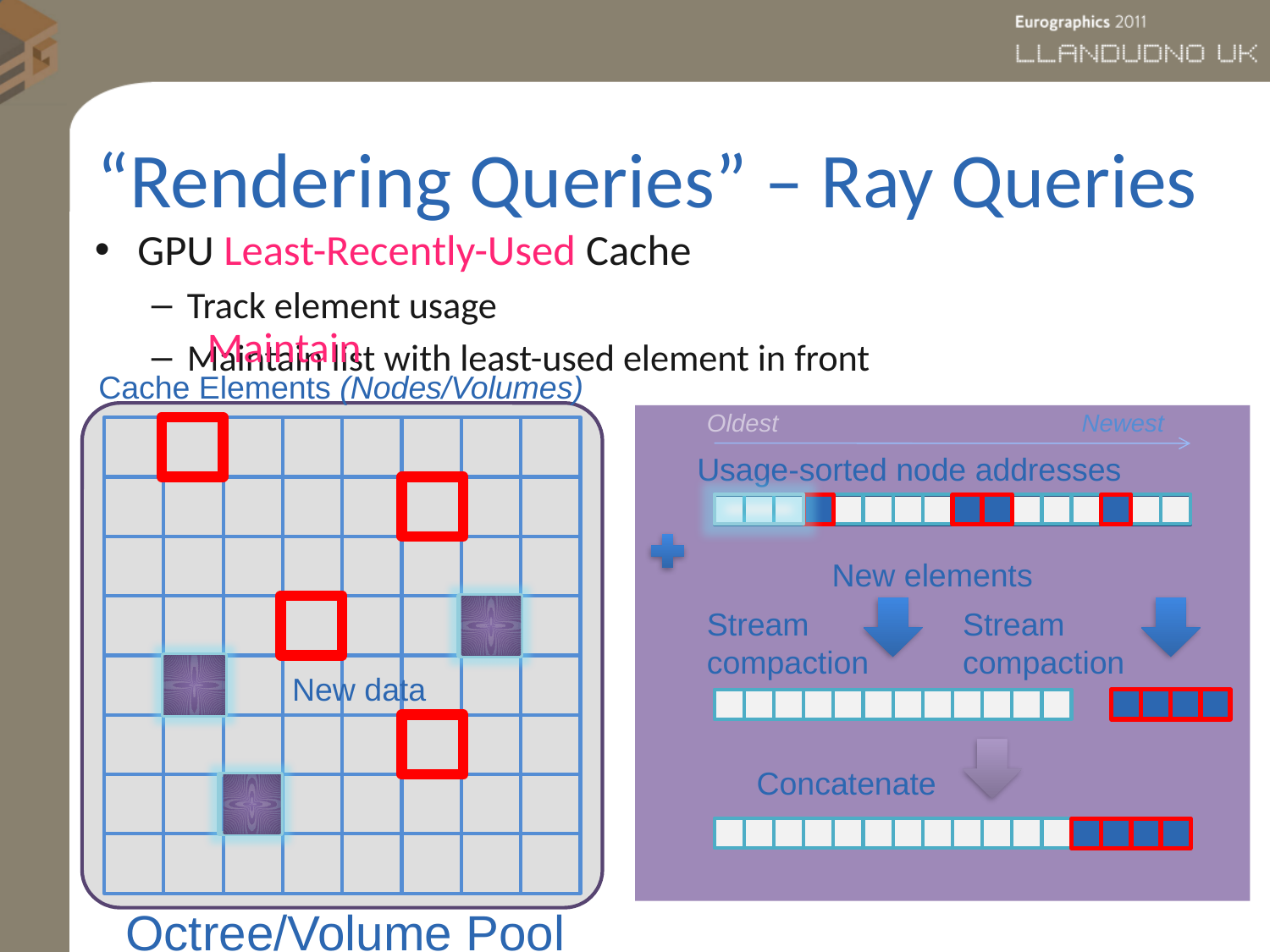

# “Rendering Queries” – Ray Queries
GPU Least-Recently-Used Cache
Track element usage
Maintain list with least-used element in front
Maintain
Cache Elements (Nodes/Volumes)
Oldest
Newest

Usage-sorted node addresses

New elements

Stream compaction

Stream compaction
New data

Concatenate

Octree/Volume Pool